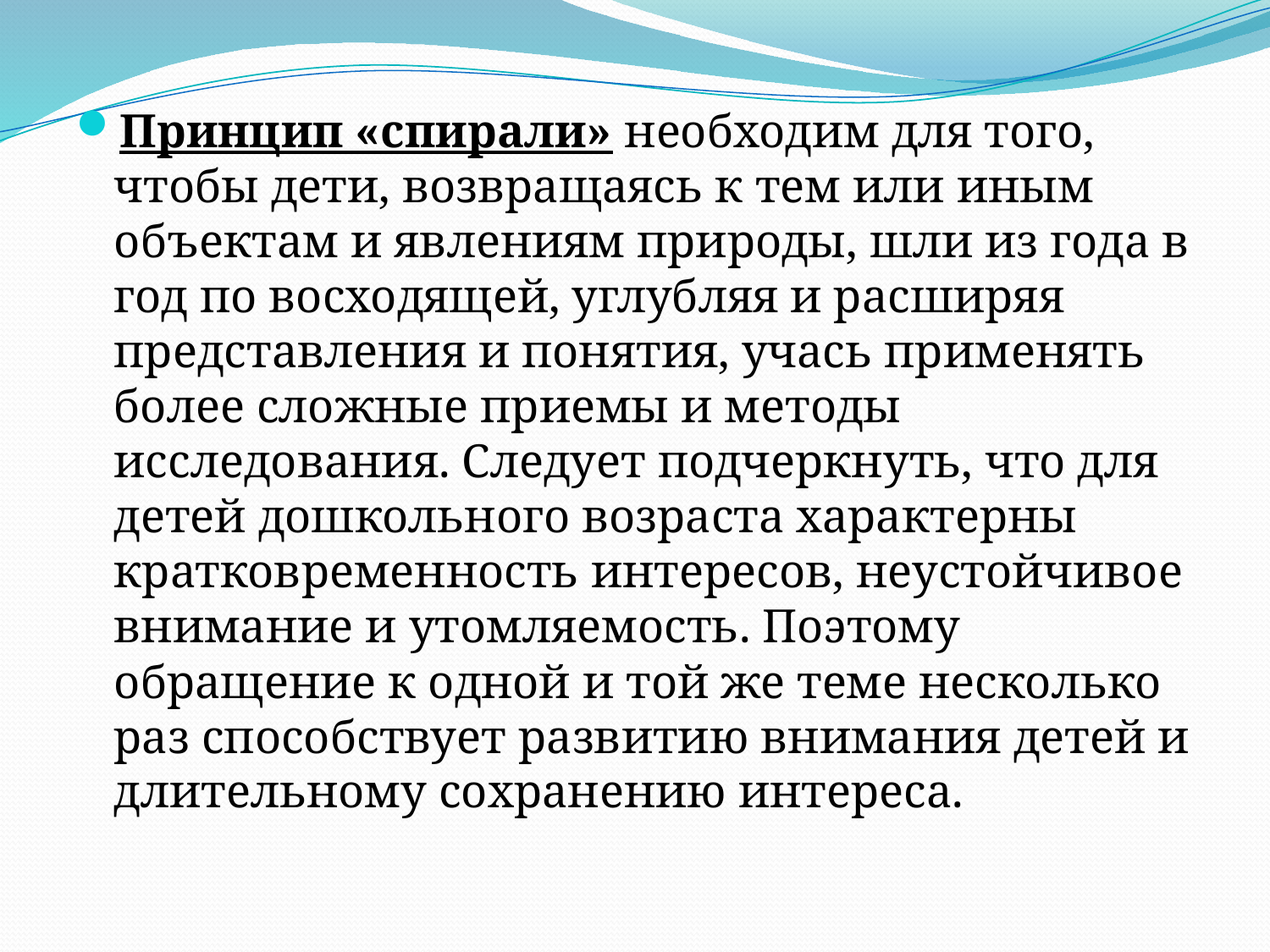

Принцип «спирали» необходим для того, чтобы дети, возвращаясь к тем или иным объектам и явлениям природы, шли из года в год по восходящей, углубляя и расширяя представления и понятия, учась применять более сложные приемы и методы исследования. Следует подчеркнуть, что для детей дошкольного возраста характерны кратковременность интересов, неустойчивое внимание и утомляемость. Поэтому обращение к одной и той же теме несколько раз способствует развитию внимания детей и длительному сохранению интереса.
#